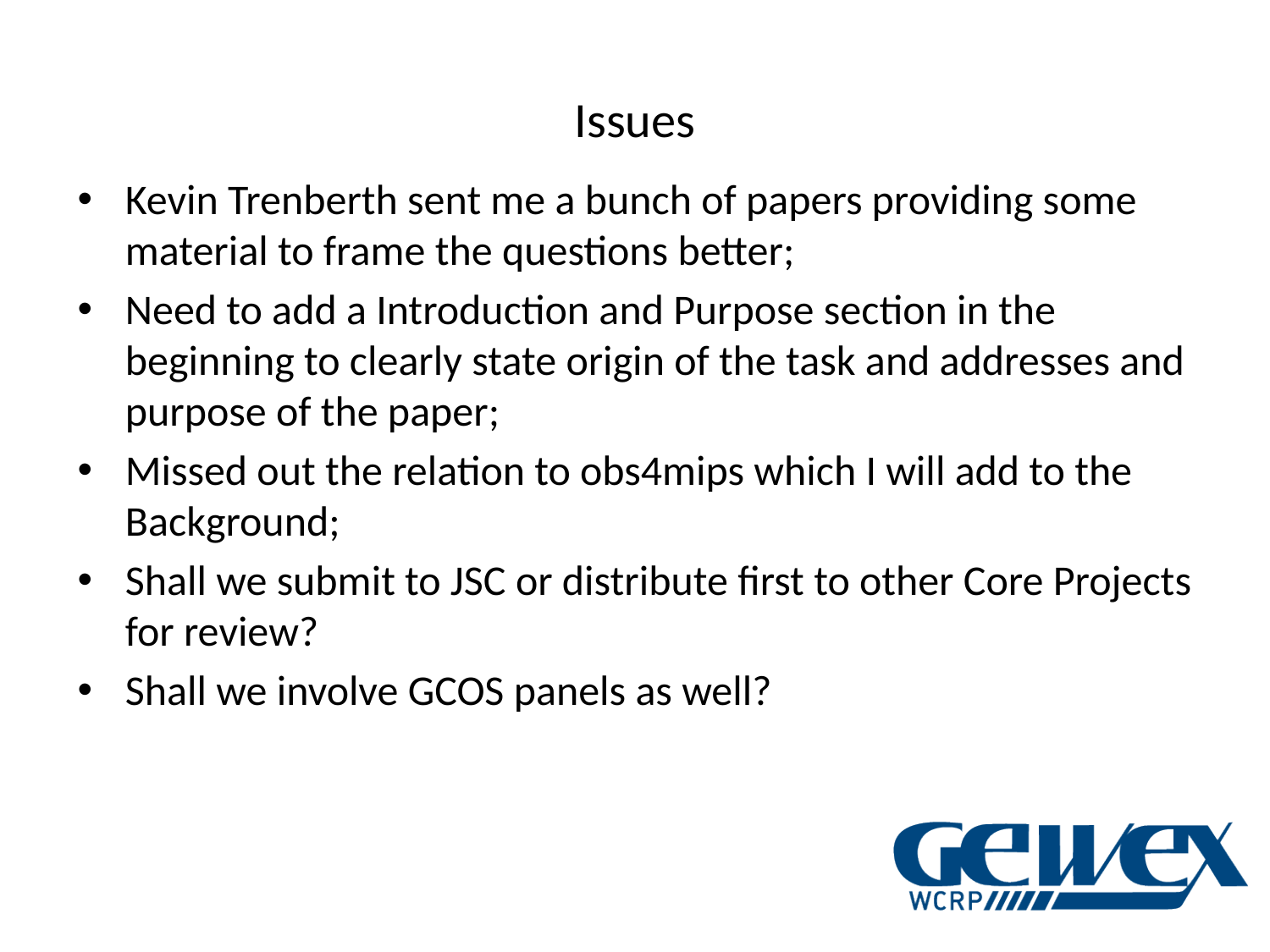

# Issues
Kevin Trenberth sent me a bunch of papers providing some material to frame the questions better;
Need to add a Introduction and Purpose section in the beginning to clearly state origin of the task and addresses and purpose of the paper;
Missed out the relation to obs4mips which I will add to the Background;
Shall we submit to JSC or distribute first to other Core Projects for review?
Shall we involve GCOS panels as well?